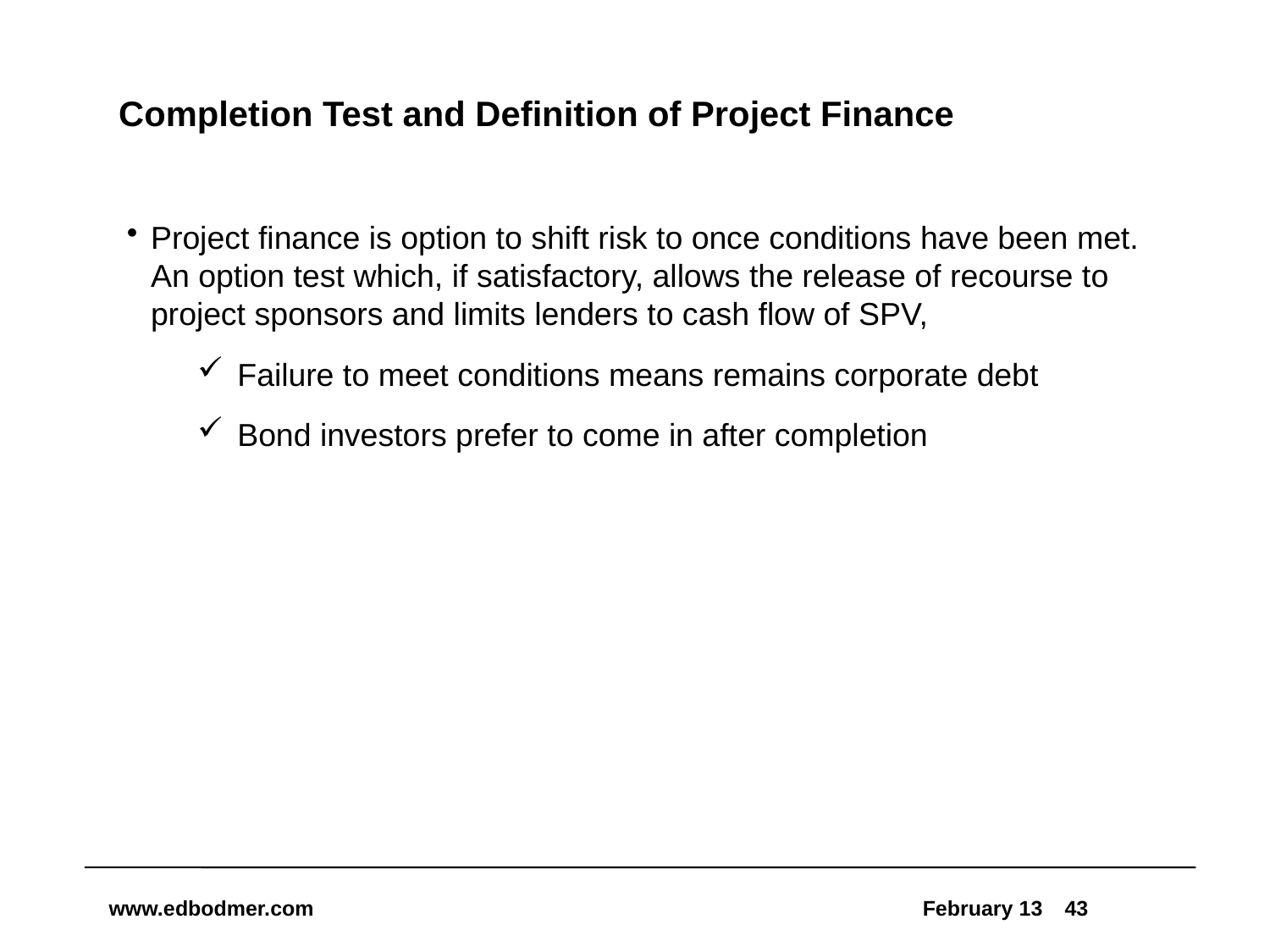

# Completion Test and Definition of Project Finance
Project finance is option to shift risk to once conditions have been met. An option test which, if satisfactory, allows the release of recourse to project sponsors and limits lenders to cash flow of SPV,
Failure to meet conditions means remains corporate debt
Bond investors prefer to come in after completion